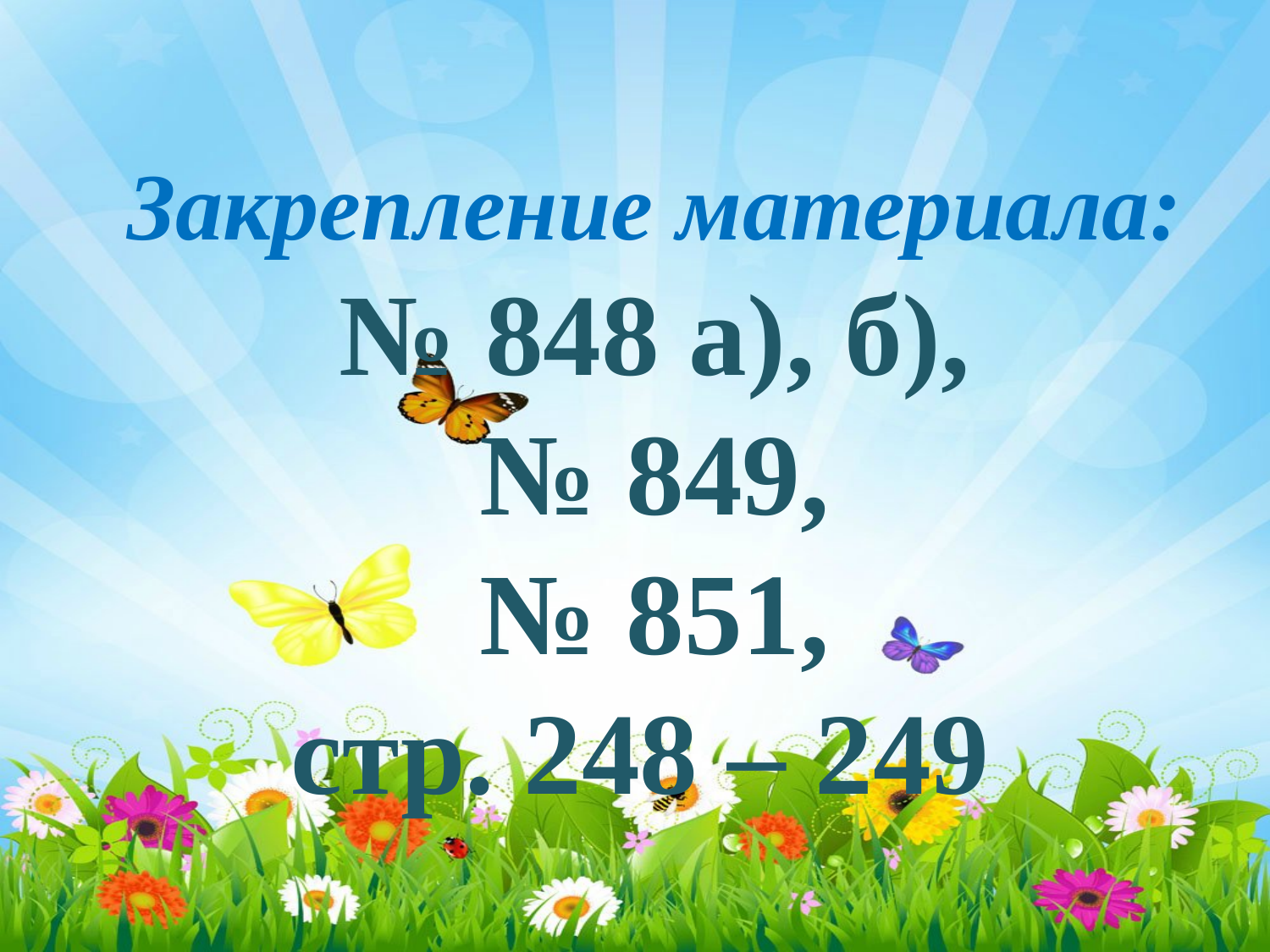

Закрепление материала:
№ 848 а), б),
№ 849,
№ 851,
стр. 248 – 249